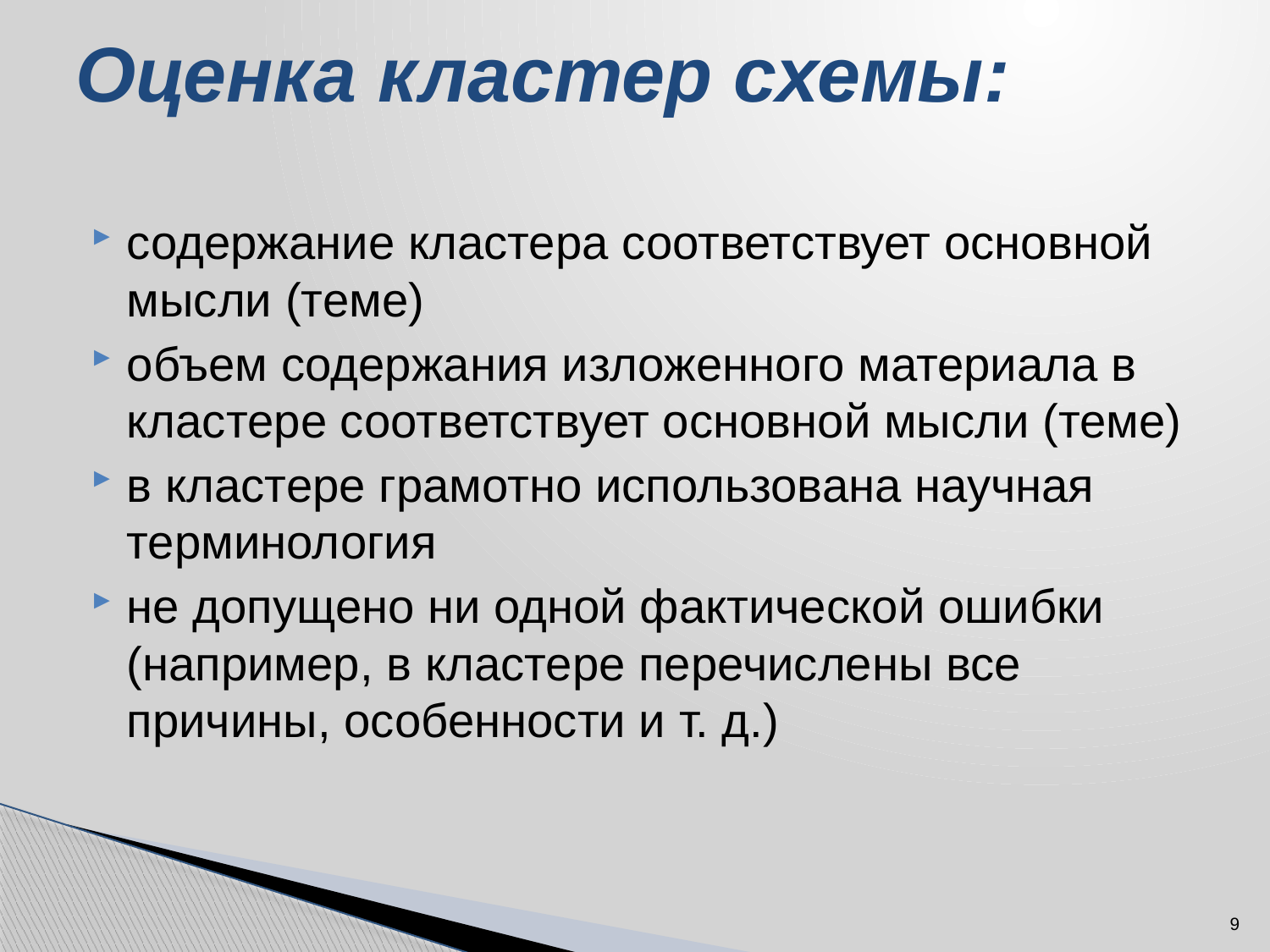

# Оценка кластер схемы:
содержание кластера соответствует основной мысли (теме)
объем содержания изложенного материала в кластере соответствует основной мысли (теме)
в кластере грамотно использована научная терминология
не допущено ни одной фактической ошибки (например, в кластере перечислены все причины, особенности и т. д.)

9